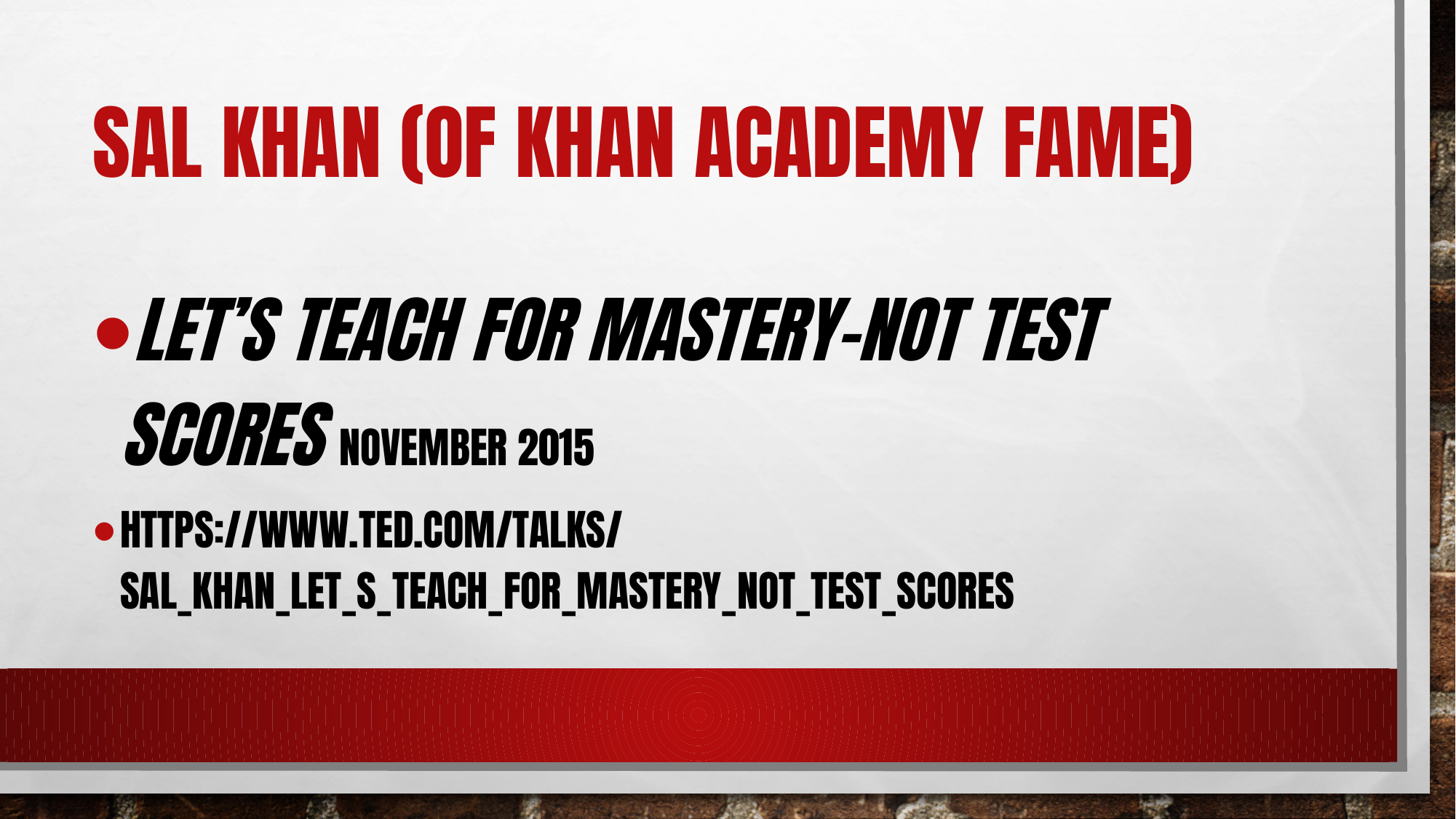

# Sal Khan (of Khan Academy Fame)
Let’s Teach for Mastery-not test scores November 2015
https://www.ted.com/talks/sal_khan_let_s_teach_for_mastery_not_test_scores